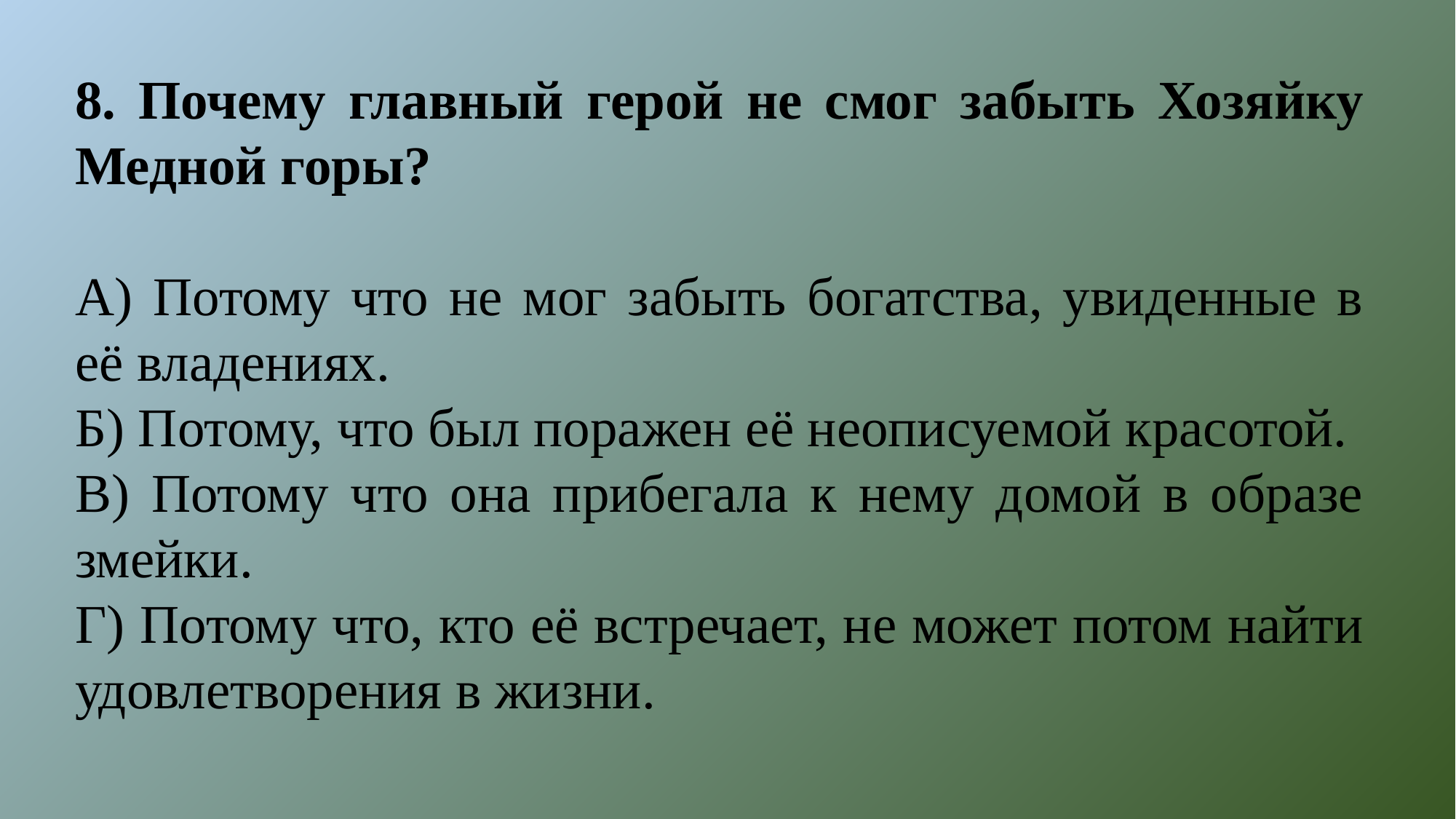

8. Почему главный герой не смог забыть Хозяйку Медной горы?

А) Потому что не мог забыть богатства, увиденные в её владениях.
Б) Потому, что был поражен её неописуемой красотой.
В) Потому что она прибегала к нему домой в образе змейки.
Г) Потому что, кто её встречает, не может потом найти удовлетворения в жизни.